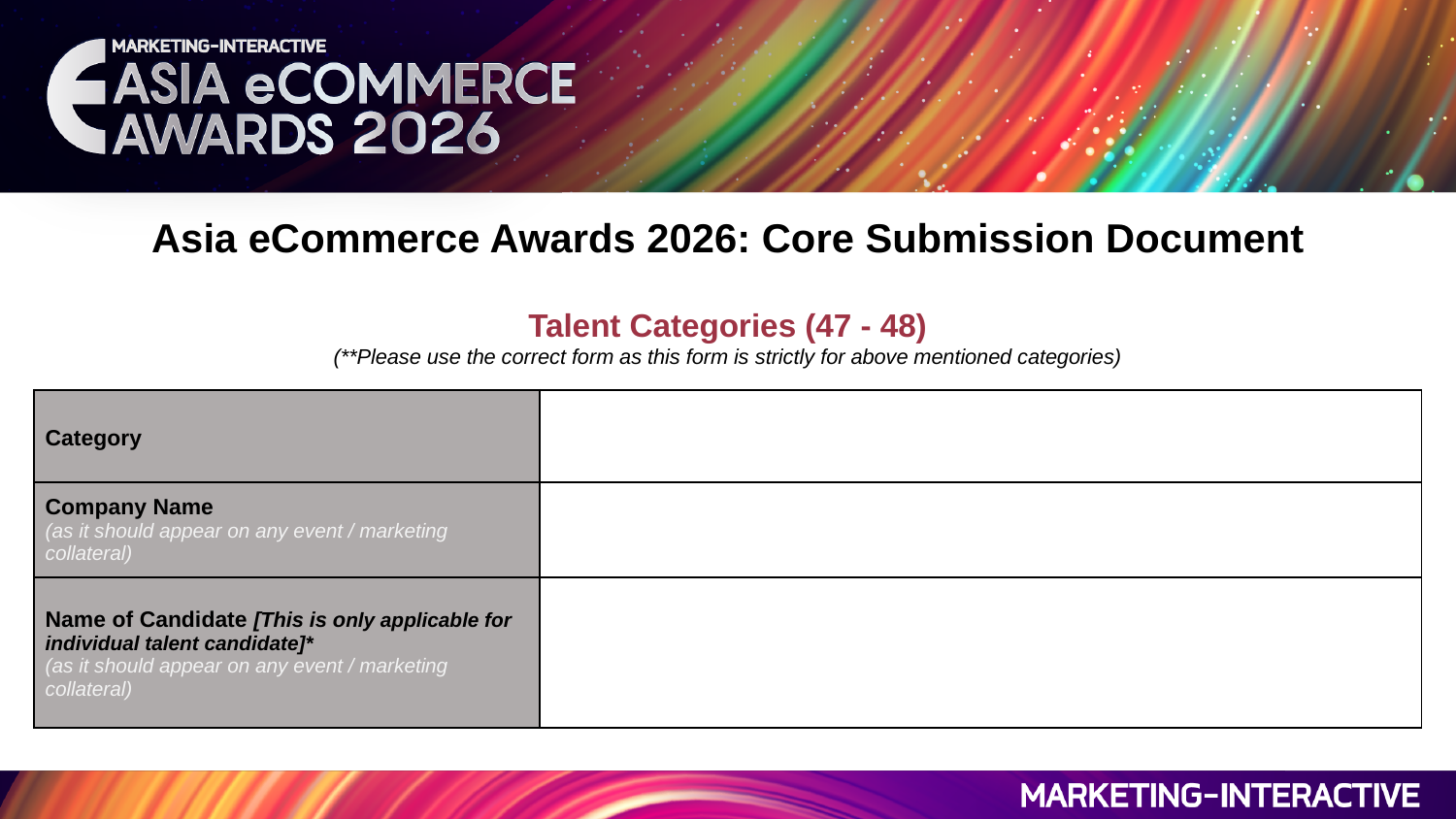

Asia eCommerce Awards 2026: Core Submission Document
Talent Categories (47 - 48)
(**Please use the correct form as this form is strictly for above mentioned categories)
| Category |  |
| --- | --- |
| Company Name (as it should appear on any event / marketing collateral) |  |
| Name of Candidate [This is only applicable for individual talent candidate]\* (as it should appear on any event / marketing collateral) |  |